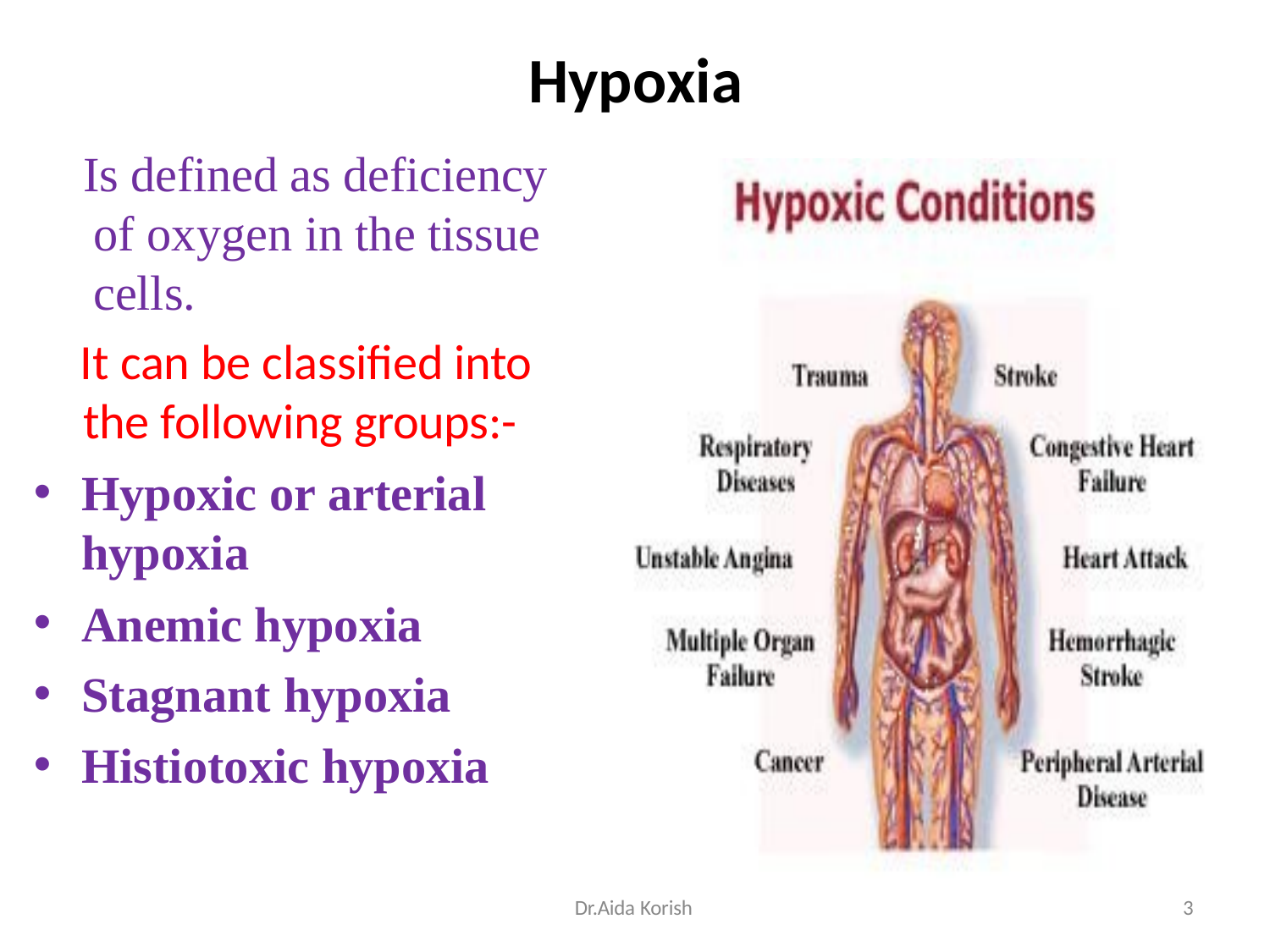

# Hypoxia
Is defined as deficiency  of oxygen in the tissue  cells.
It can be classified into
the following groups:-
Hypoxic or arterial
hypoxia
Anemic hypoxia
Stagnant hypoxia
Histiotoxic hypoxia

Dr.Aida Korish
3